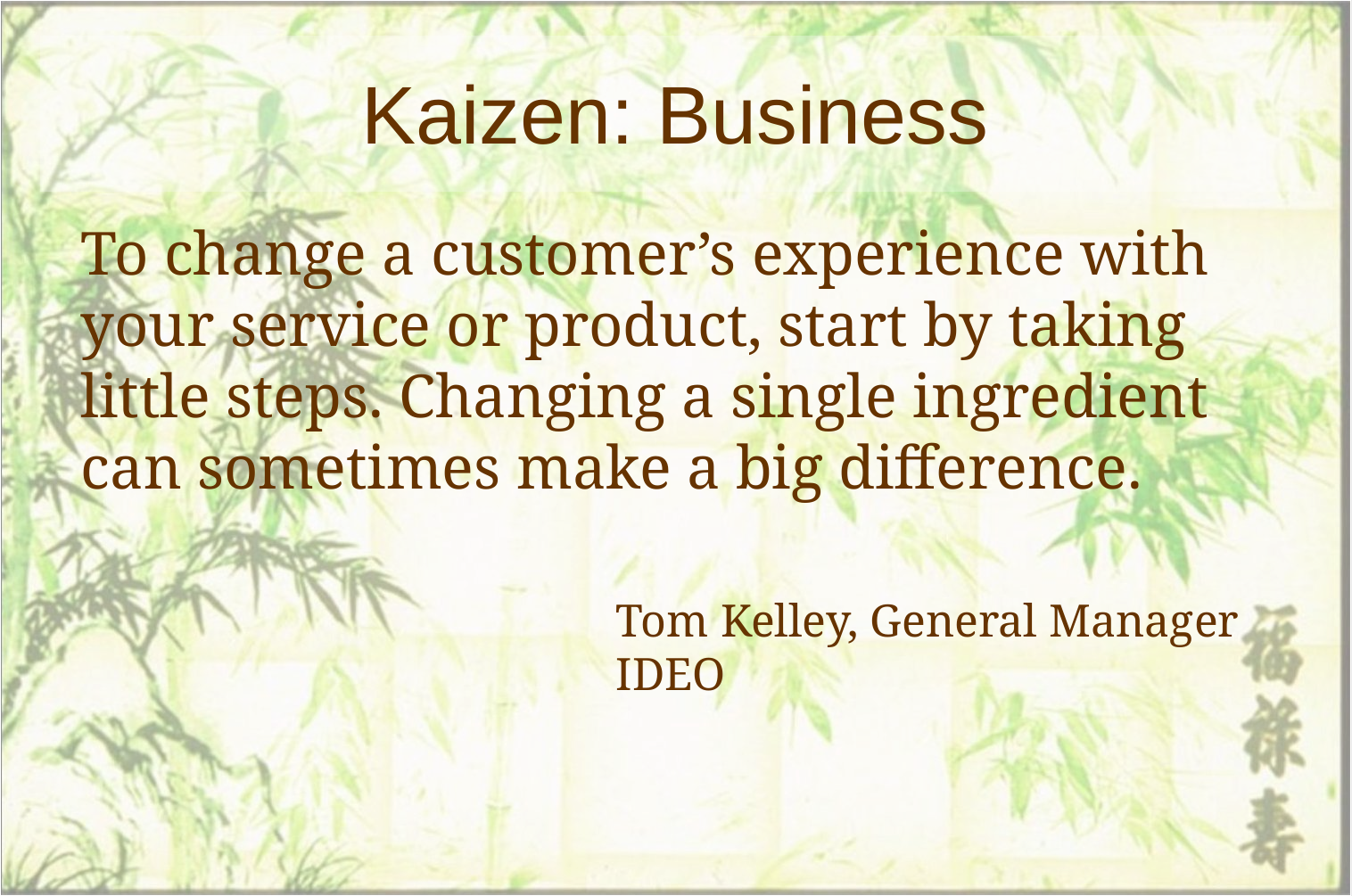

# Kaizen: Business
To change a customer’s experience with your service or product, start by taking little steps. Changing a single ingredient can sometimes make a big difference.

				Tom Kelley, General Manager
				IDEO